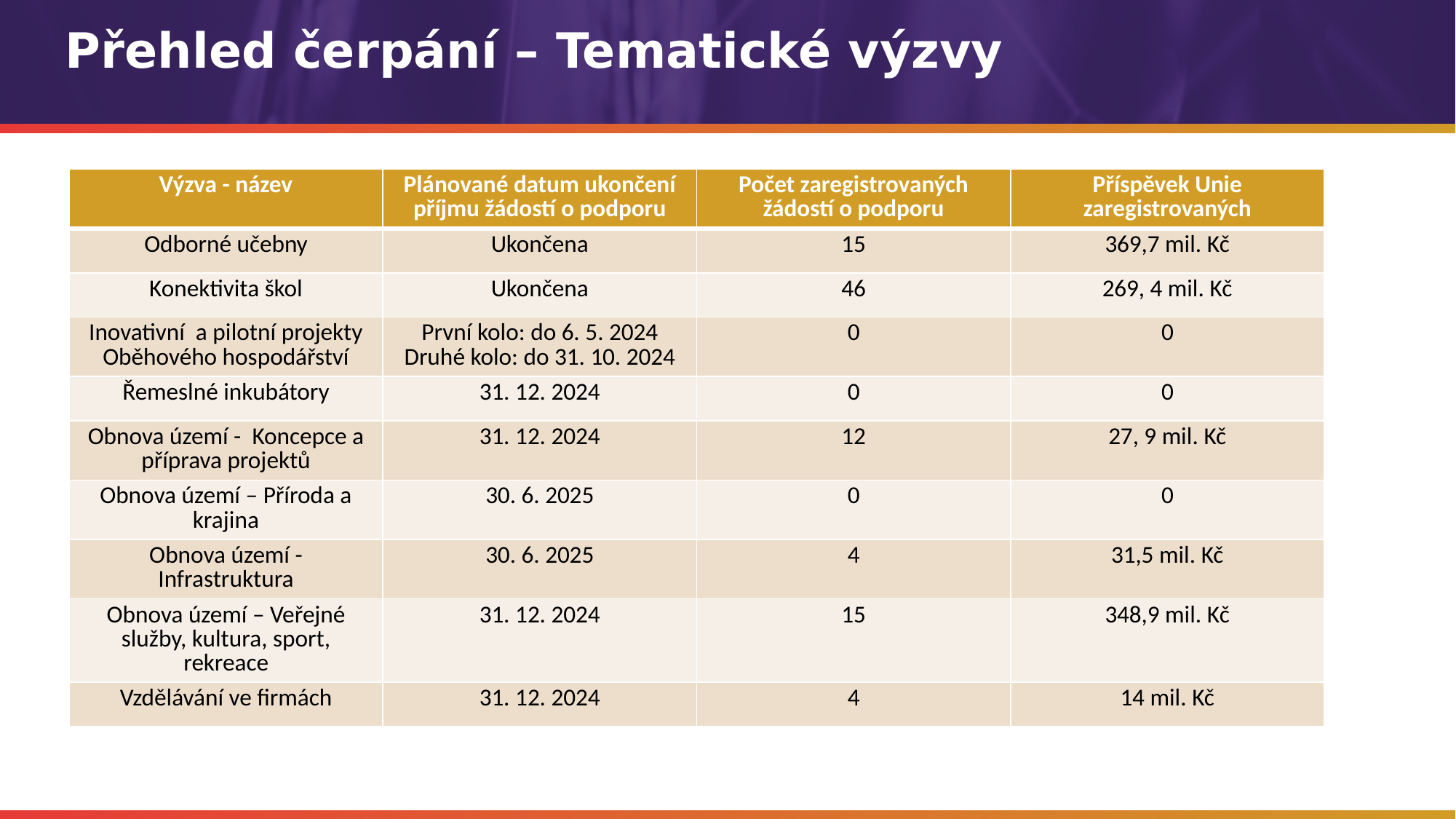

# Přehled čerpání – Tematické výzvy
| Výzva - název | Plánované datum ukončení příjmu žádostí o podporu | Počet zaregistrovaných žádostí o podporu | Příspěvek Unie zaregistrovaných |
| --- | --- | --- | --- |
| Odborné učebny | Ukončena | 15 | 369,7 mil. Kč |
| Konektivita škol | Ukončena | 46 | 269, 4 mil. Kč |
| Inovativní a pilotní projekty Oběhového hospodářství | První kolo: do 6. 5. 2024 Druhé kolo: do 31. 10. 2024 | 0 | 0 |
| Řemeslné inkubátory | 31. 12. 2024 | 0 | 0 |
| Obnova území - Koncepce a příprava projektů | 31. 12. 2024 | 12 | 27, 9 mil. Kč |
| Obnova území – Příroda a krajina | 30. 6. 2025 | 0 | 0 |
| Obnova území - Infrastruktura | 30. 6. 2025 | 4 | 31,5 mil. Kč |
| Obnova území – Veřejné služby, kultura, sport, rekreace | 31. 12. 2024 | 15 | 348,9 mil. Kč |
| Vzdělávání ve firmách | 31. 12. 2024 | 4 | 14 mil. Kč |